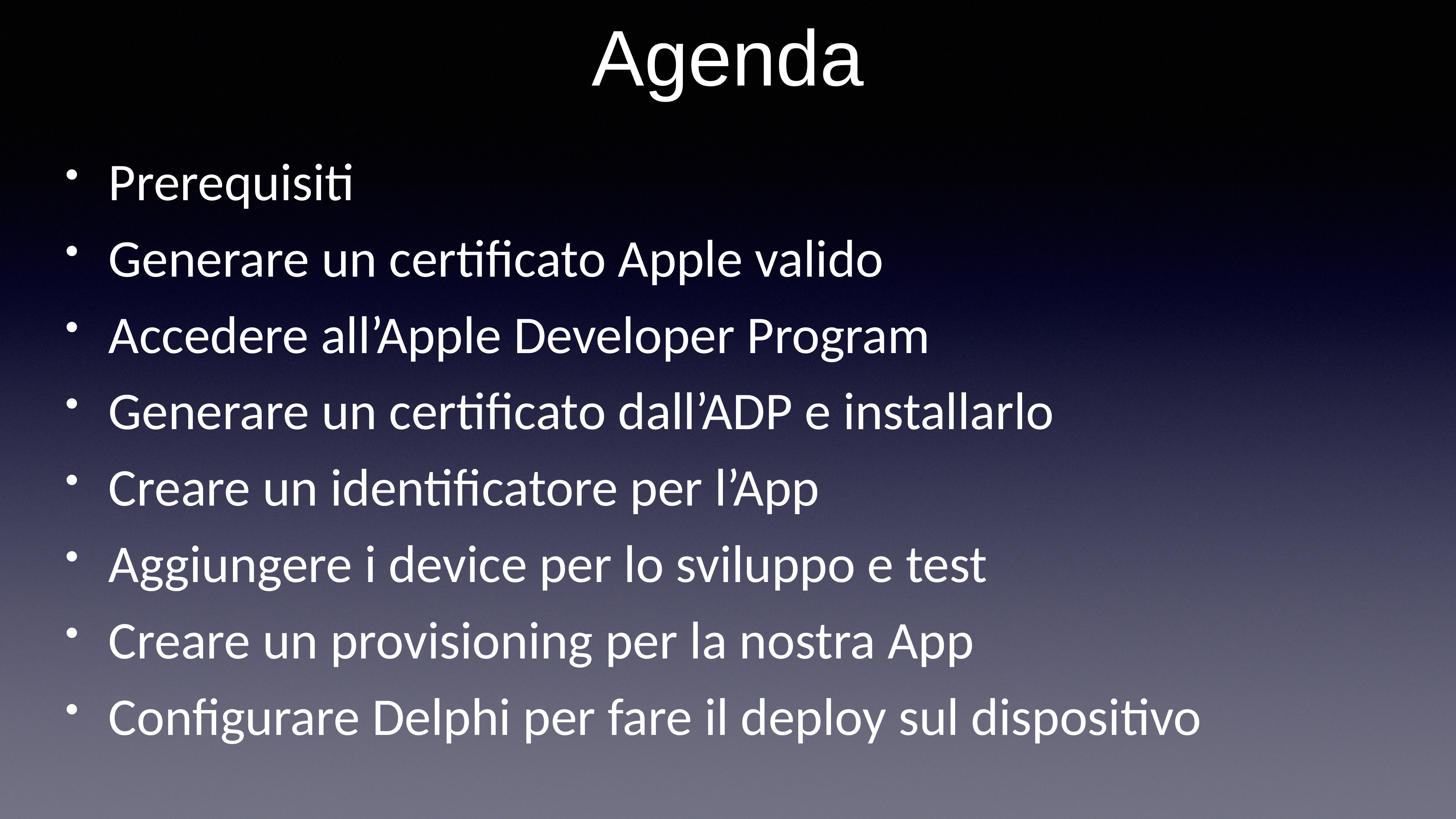

# Agenda
Prerequisiti
Generare un certificato Apple valido
Accedere all’Apple Developer Program
Generare un certificato dall’ADP e installarlo
Creare un identificatore per l’App
Aggiungere i device per lo sviluppo e test
Creare un provisioning per la nostra App
Configurare Delphi per fare il deploy sul dispositivo